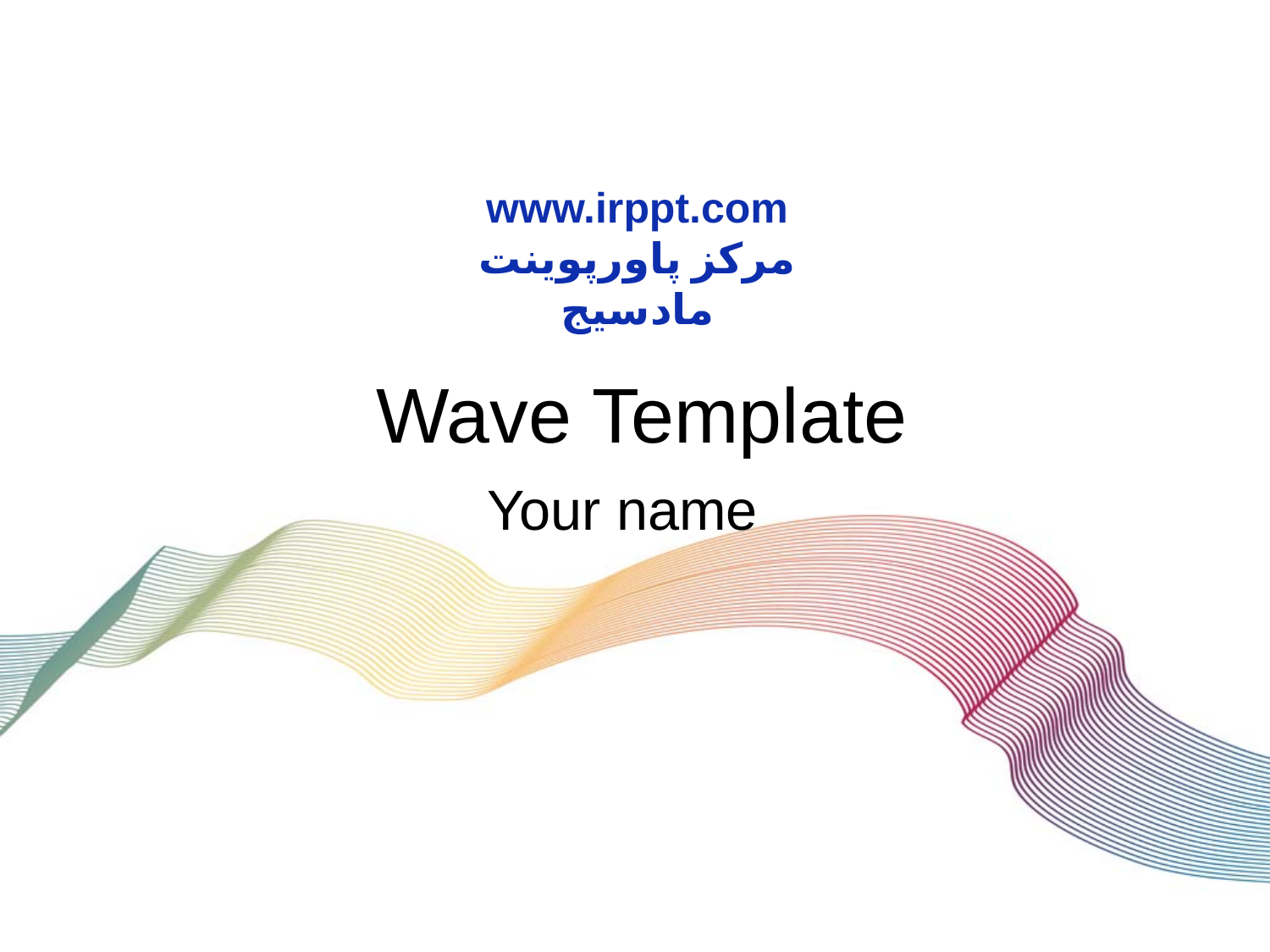

www.irppt.com
مرکز پاورپوینت مادسیج

# Wave Template
Your name